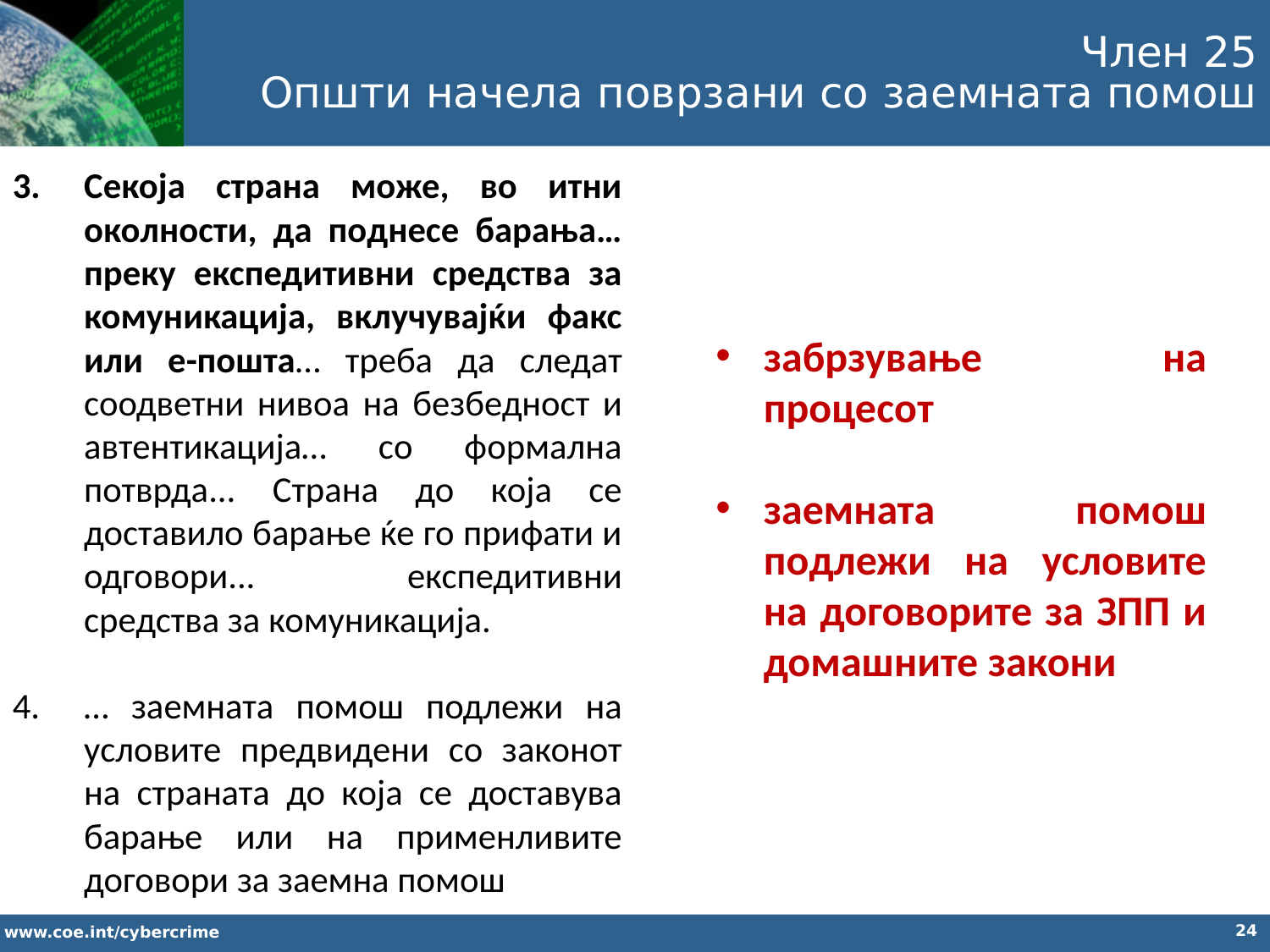

Член 25
Општи начела поврзани со заемната помош
Секоја страна може, во итни околности, да поднесе барања… преку експедитивни средства за комуникација, вклучувајќи факс или е-пошта… треба да следат соодветни нивоа на безбедност и автентикација… со формална потврда... Страна до која се доставило барање ќе го прифати и одговори... експедитивни средства за комуникација.

… заемната помош подлежи на условите предвидени со законот на страната до која се доставува барање или на применливите договори за заемна помош
забрзување на процесот

заемната помош подлежи на условите на договорите за ЗПП и домашните закони
24